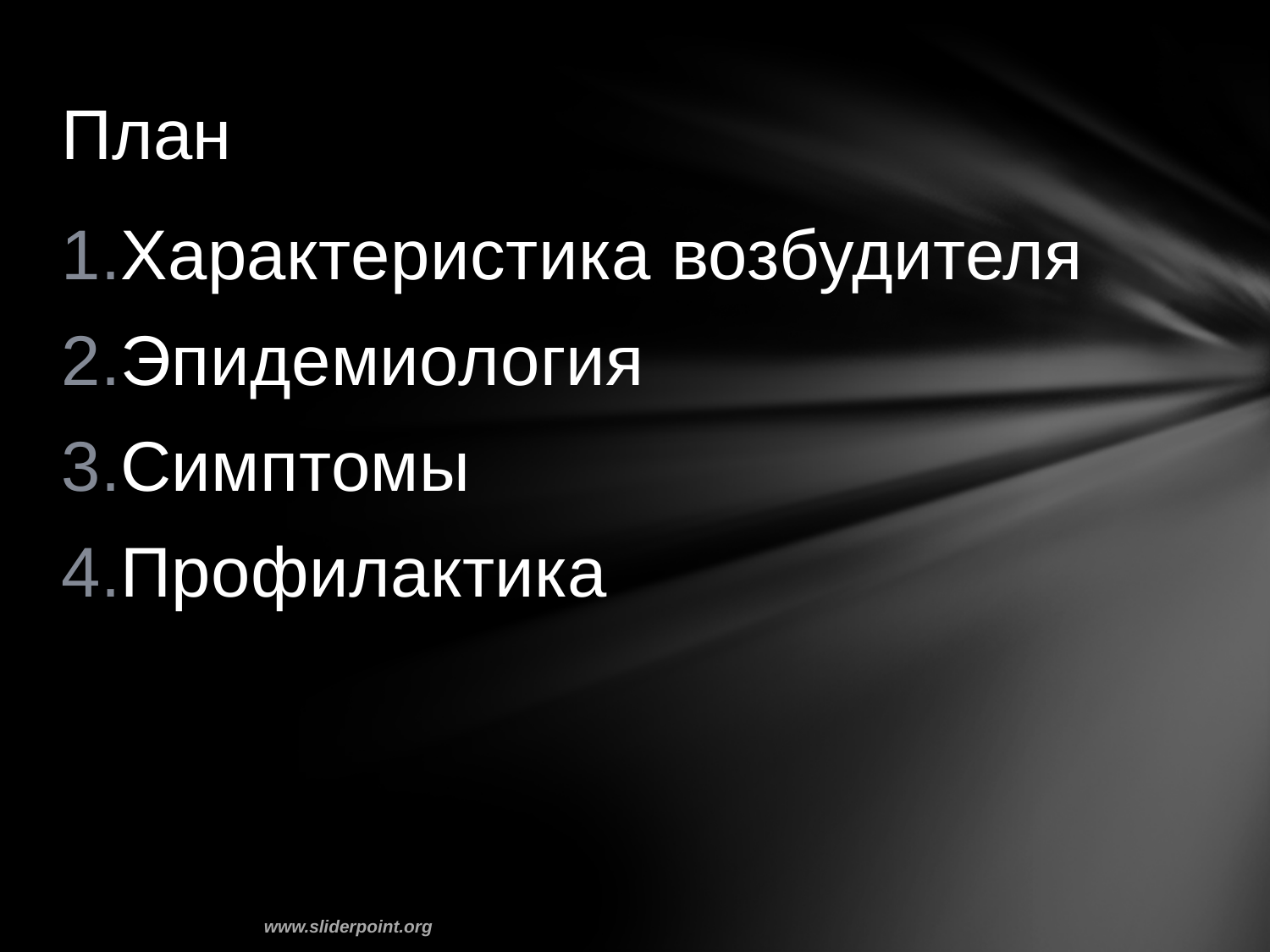

# План
Характеристика возбудителя
Эпидемиология
Симптомы
Профилактика
www.sliderpoint.org